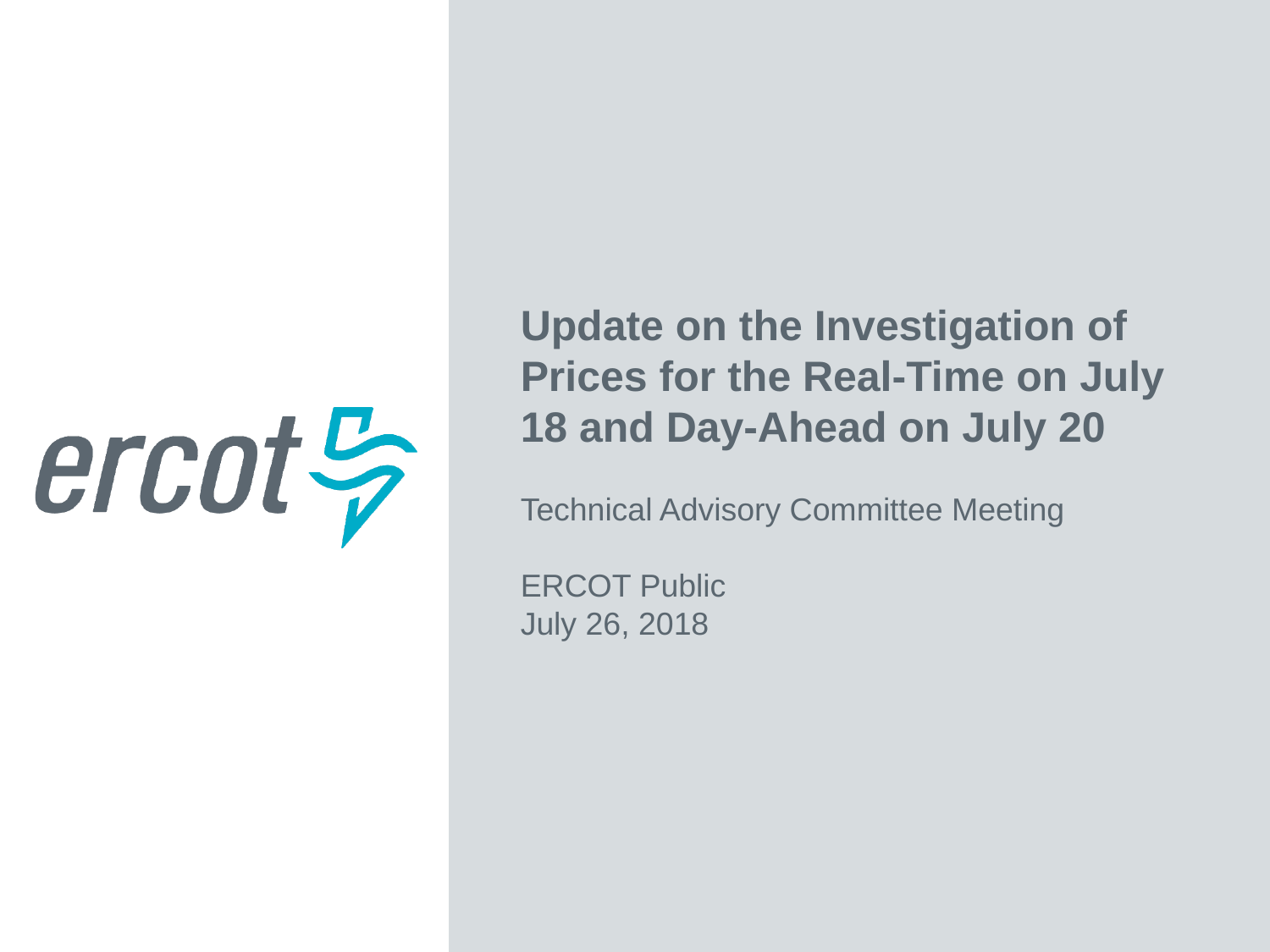

Update on the Investigation of Prices for the Real-Time on July 18 and Day-Ahead on July 20

Technical Advisory Committee Meeting

ERCOT Public
July 26, 2018